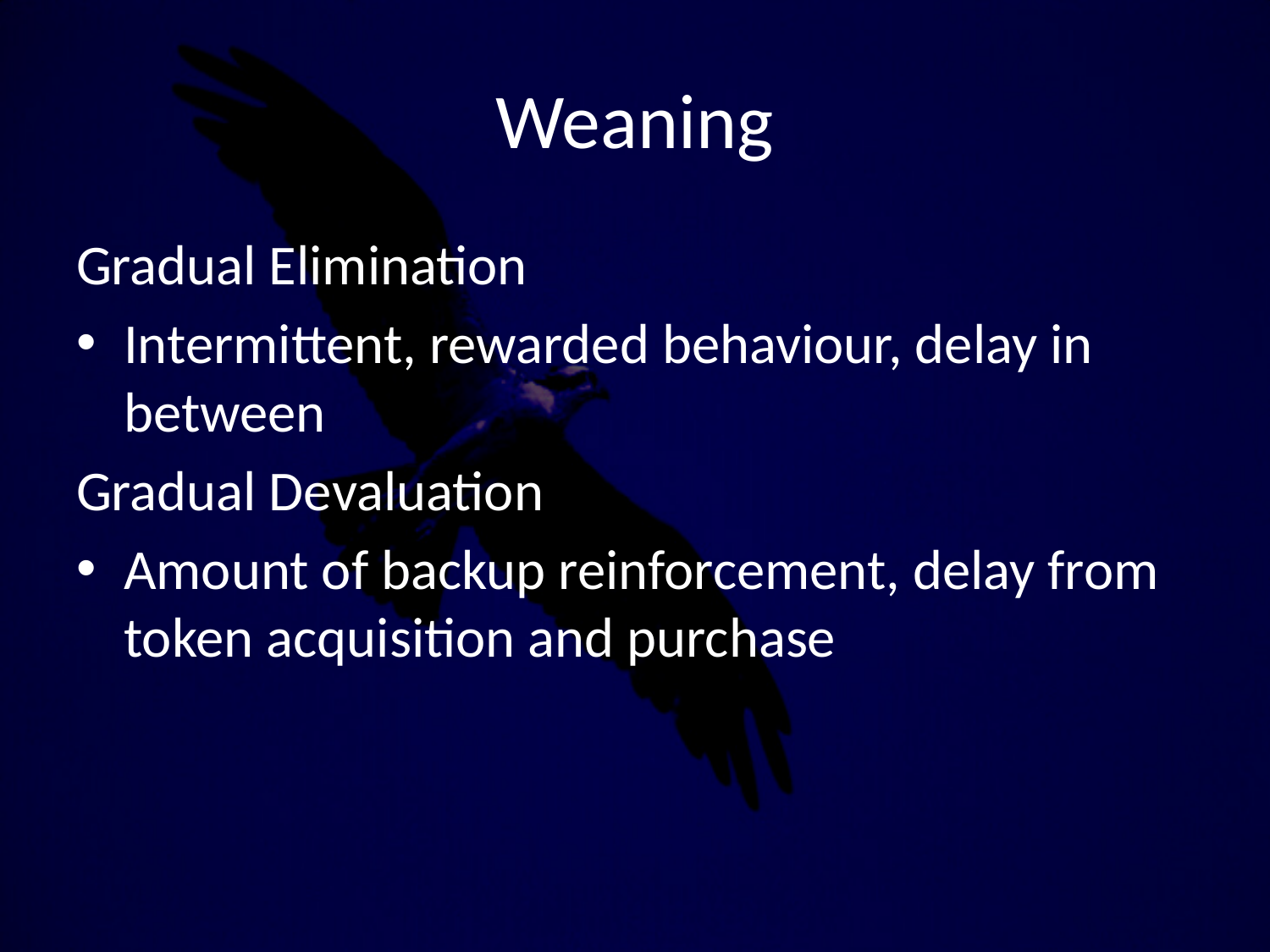

# Weaning
Gradual Elimination
Intermittent, rewarded behaviour, delay in between
Gradual Devaluation
Amount of backup reinforcement, delay from token acquisition and purchase